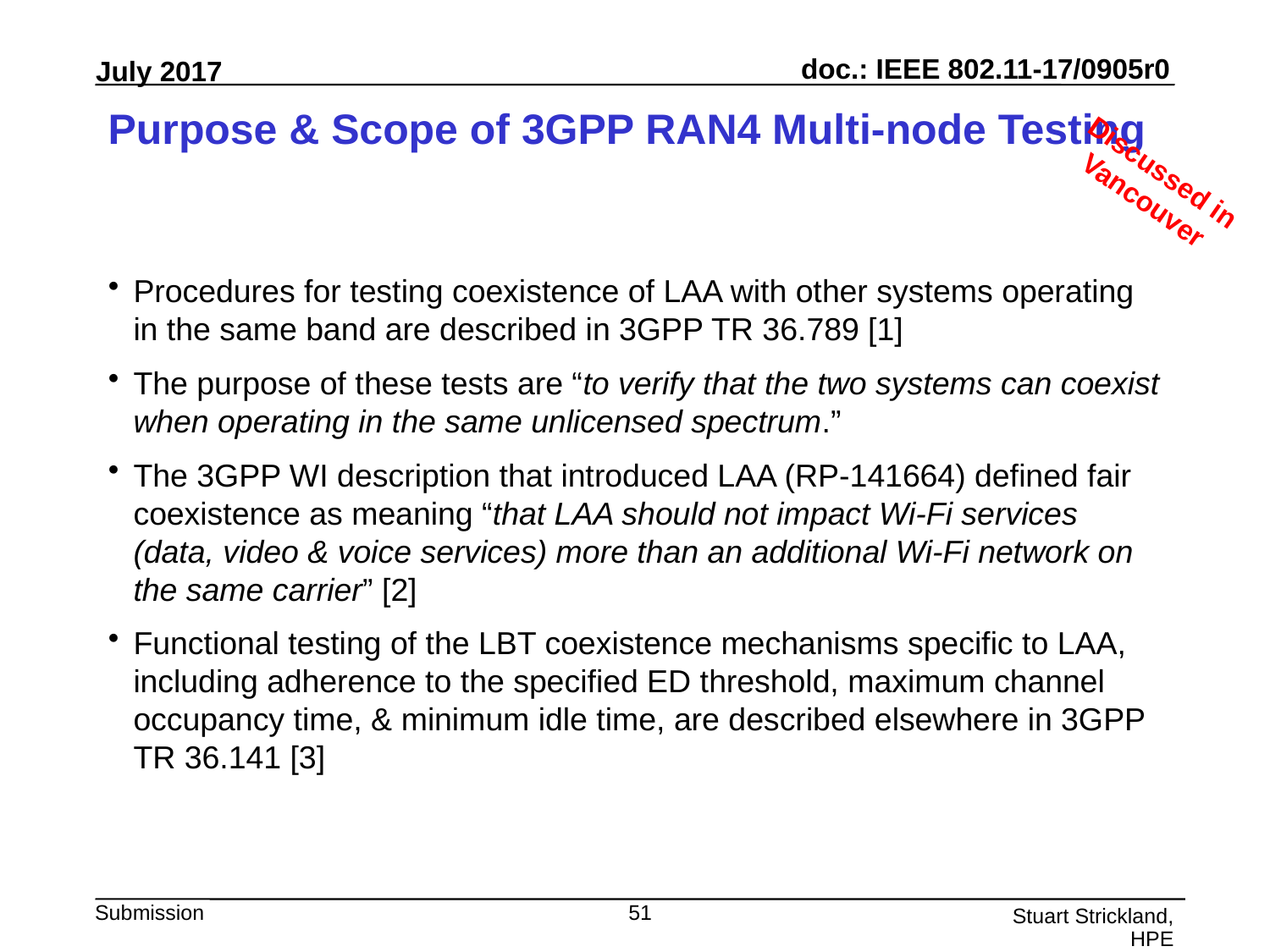

# Purpose & Scope of 3GPP RAN4 Multi-node Testing
Discussed in Vancouver
Procedures for testing coexistence of LAA with other systems operating in the same band are described in 3GPP TR 36.789 [1]
The purpose of these tests are “to verify that the two systems can coexist when operating in the same unlicensed spectrum.”
The 3GPP WI description that introduced LAA (RP-141664) defined fair coexistence as meaning “that LAA should not impact Wi-Fi services (data, video & voice services) more than an additional Wi-Fi network on the same carrier” [2]
Functional testing of the LBT coexistence mechanisms specific to LAA, including adherence to the specified ED threshold, maximum channel occupancy time, & minimum idle time, are described elsewhere in 3GPP TR 36.141 [3]
51
Stuart Strickland, HPE